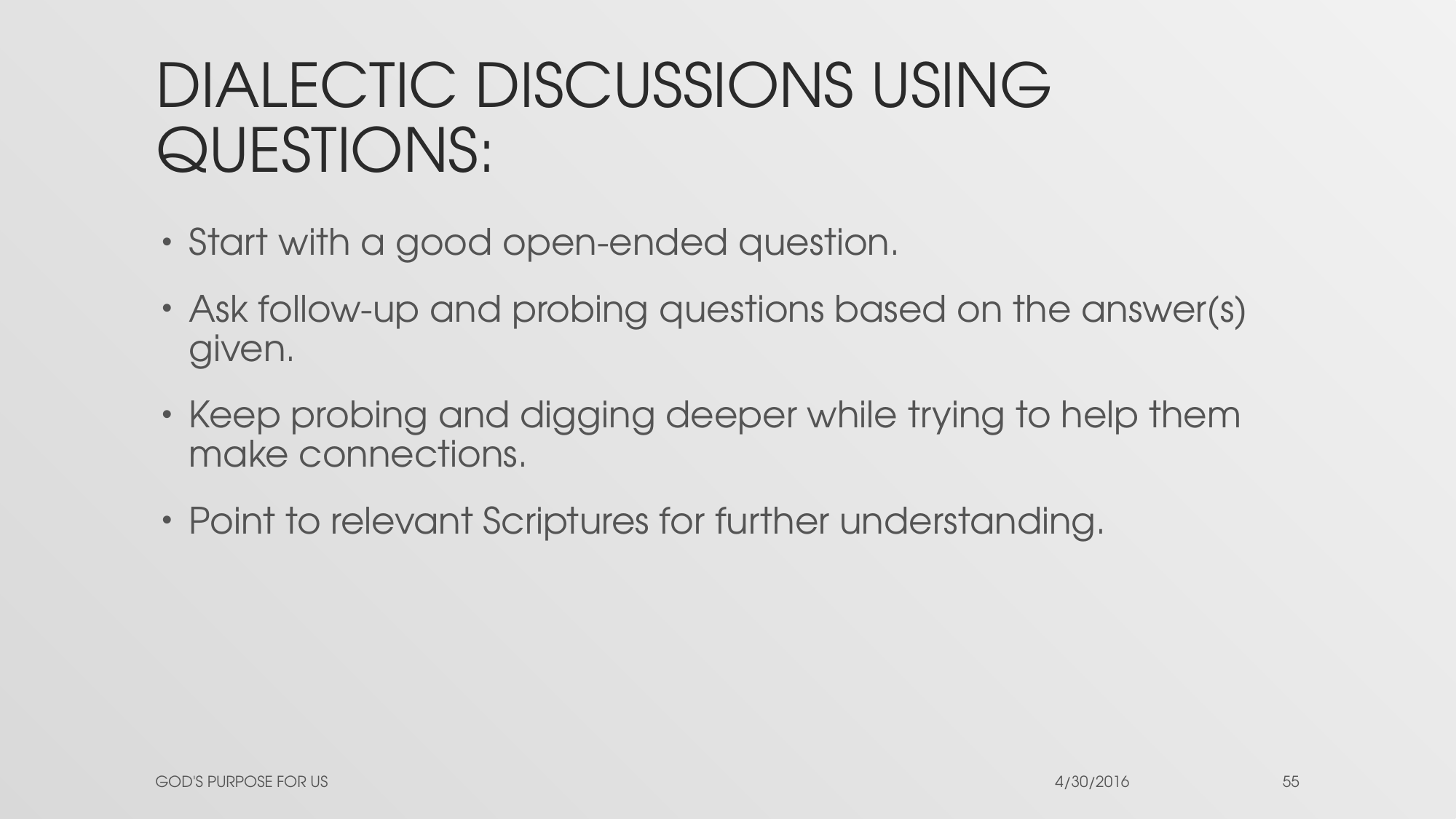

# DIALECTIC DISCUSSIONS USING QUESTIONS:
Start with a good open-ended question.
Ask follow-up and probing questions based on the answer(s) given.
Keep probing and digging deeper while trying to help them make connections.
Point to relevant Scriptures for further understanding.
God's Purpose for US
4/30/2016
55